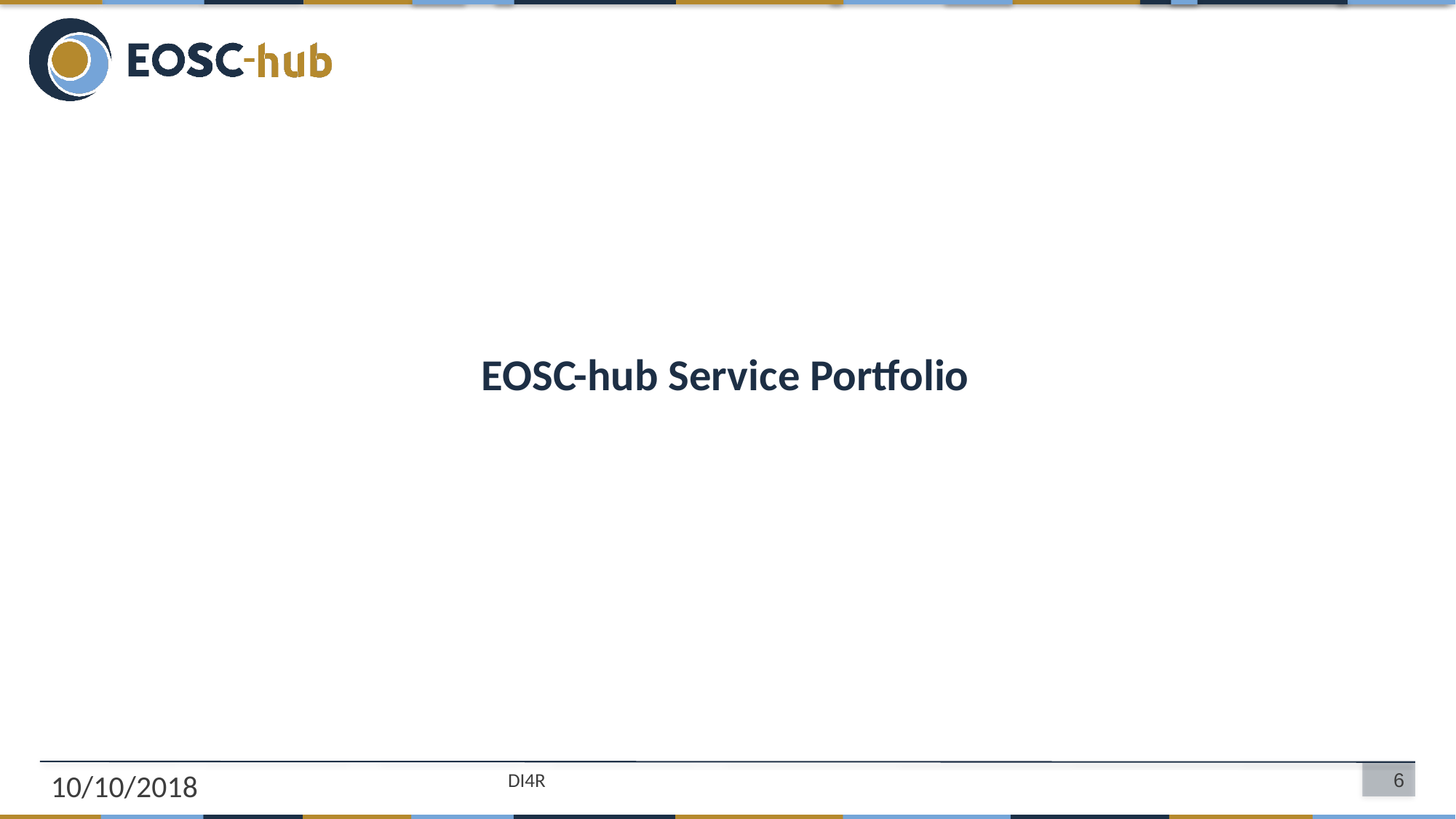

# EOSC-hub Service Portfolio
10/10/2018
DI4R
6